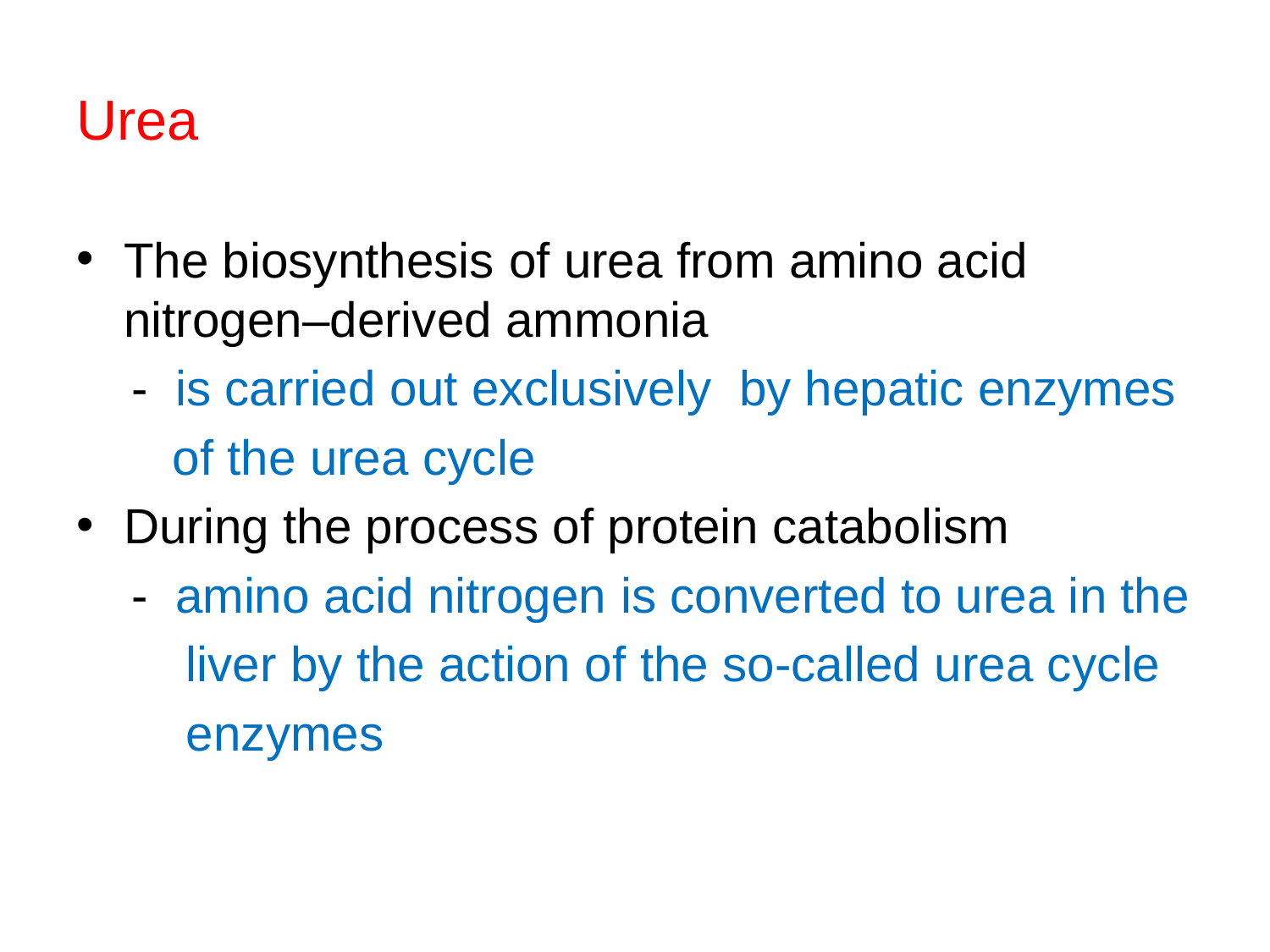

# Urea
The biosynthesis of urea from amino acid nitrogen–derived ammonia
    -  is carried out exclusively  by hepatic enzymes
       of the urea cycle
During the process of protein catabolism
    -  amino acid nitrogen is converted to urea in the
        liver by the action of the so-called urea cycle
        enzymes